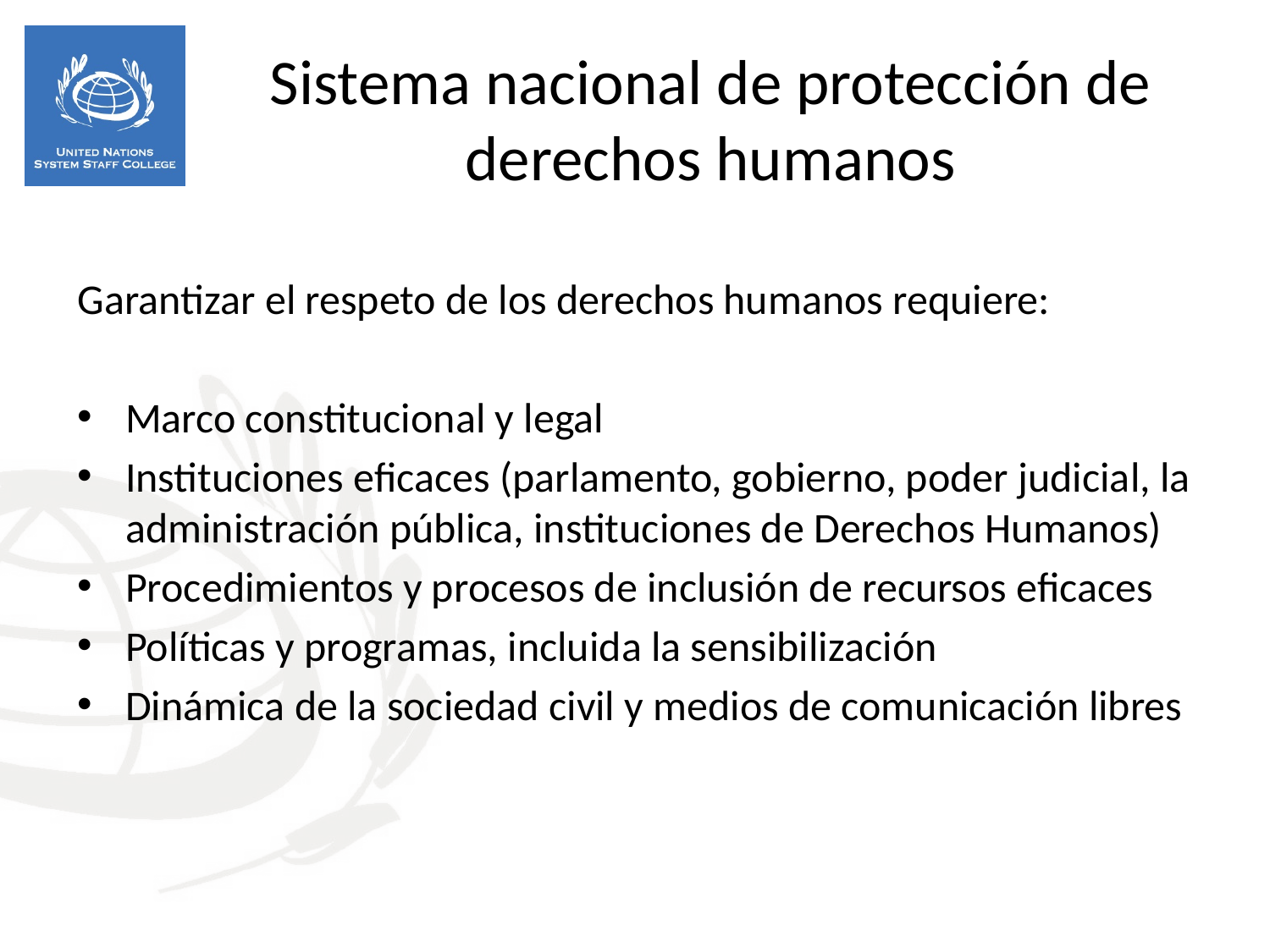

Sistema nacional de protección de derechos humanos
Garantizar el respeto de los derechos humanos requiere:

Marco constitucional y legal
Instituciones eficaces (parlamento, gobierno, poder judicial, la administración pública, instituciones de Derechos Humanos)
Procedimientos y procesos de inclusión de recursos eficaces
Políticas y programas, incluida la sensibilización
Dinámica de la sociedad civil y medios de comunicación libres